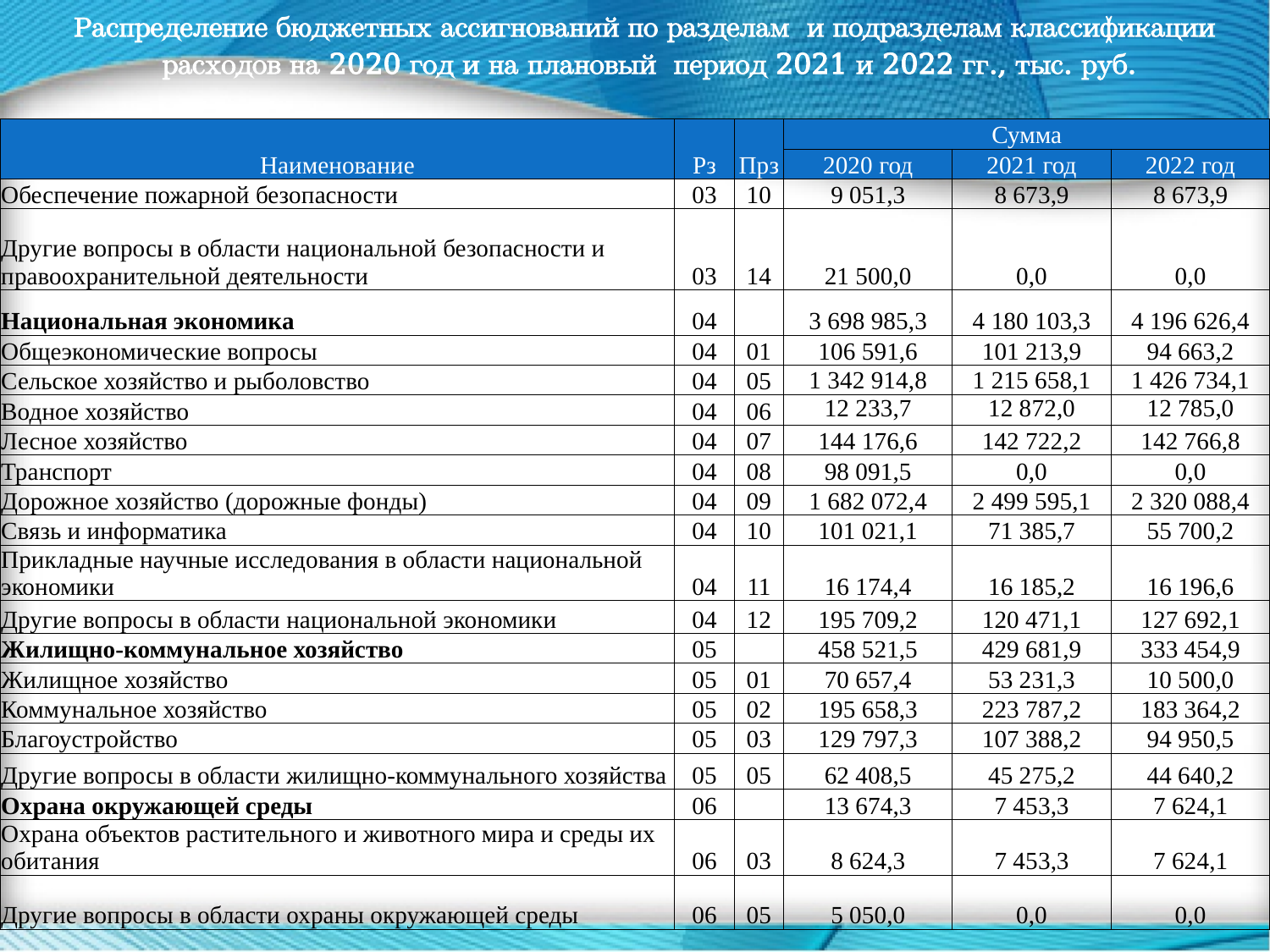

# Распределение бюджетных ассигнований по разделам  и подразделам классификации расходов на 2020 год и на плановый  период 2021 и 2022 гг., тыс. руб.
| Наименование | Рз | Прз | Сумма |  |  |
| --- | --- | --- | --- | --- | --- |
|  |  |  | 2020 год | 2021 год | 2022 год |
| Обеспечение пожарной безопасности | 03 | 10 | 9 051,3 | 8 673,9 | 8 673,9 |
| Другие вопросы в области национальной безопасности и правоохранительной деятельности | 03 | 14 | 21 500,0 | 0,0 | 0,0 |
| Национальная экономика | 04 |  | 3 698 985,3 | 4 180 103,3 | 4 196 626,4 |
| Общеэкономические вопросы | 04 | 01 | 106 591,6 | 101 213,9 | 94 663,2 |
| Сельское хозяйство и рыболовство | 04 | 05 | 1 342 914,8 | 1 215 658,1 | 1 426 734,1 |
| Водное хозяйство | 04 | 06 | 12 233,7 | 12 872,0 | 12 785,0 |
| Лесное хозяйство | 04 | 07 | 144 176,6 | 142 722,2 | 142 766,8 |
| Транспорт | 04 | 08 | 98 091,5 | 0,0 | 0,0 |
| Дорожное хозяйство (дорожные фонды) | 04 | 09 | 1 682 072,4 | 2 499 595,1 | 2 320 088,4 |
| Связь и информатика | 04 | 10 | 101 021,1 | 71 385,7 | 55 700,2 |
| Прикладные научные исследования в области национальной экономики | 04 | 11 | 16 174,4 | 16 185,2 | 16 196,6 |
| Другие вопросы в области национальной экономики | 04 | 12 | 195 709,2 | 120 471,1 | 127 692,1 |
| Жилищно-коммунальное хозяйство | 05 |  | 458 521,5 | 429 681,9 | 333 454,9 |
| Жилищное хозяйство | 05 | 01 | 70 657,4 | 53 231,3 | 10 500,0 |
| Коммунальное хозяйство | 05 | 02 | 195 658,3 | 223 787,2 | 183 364,2 |
| Благоустройство | 05 | 03 | 129 797,3 | 107 388,2 | 94 950,5 |
| Другие вопросы в области жилищно-коммунального хозяйства | 05 | 05 | 62 408,5 | 45 275,2 | 44 640,2 |
| Охрана окружающей среды | 06 |  | 13 674,3 | 7 453,3 | 7 624,1 |
| Охрана объектов растительного и животного мира и среды их обитания | 06 | 03 | 8 624,3 | 7 453,3 | 7 624,1 |
| Другие вопросы в области охраны окружающей среды | 06 | 05 | 5 050,0 | 0,0 | 0,0 |